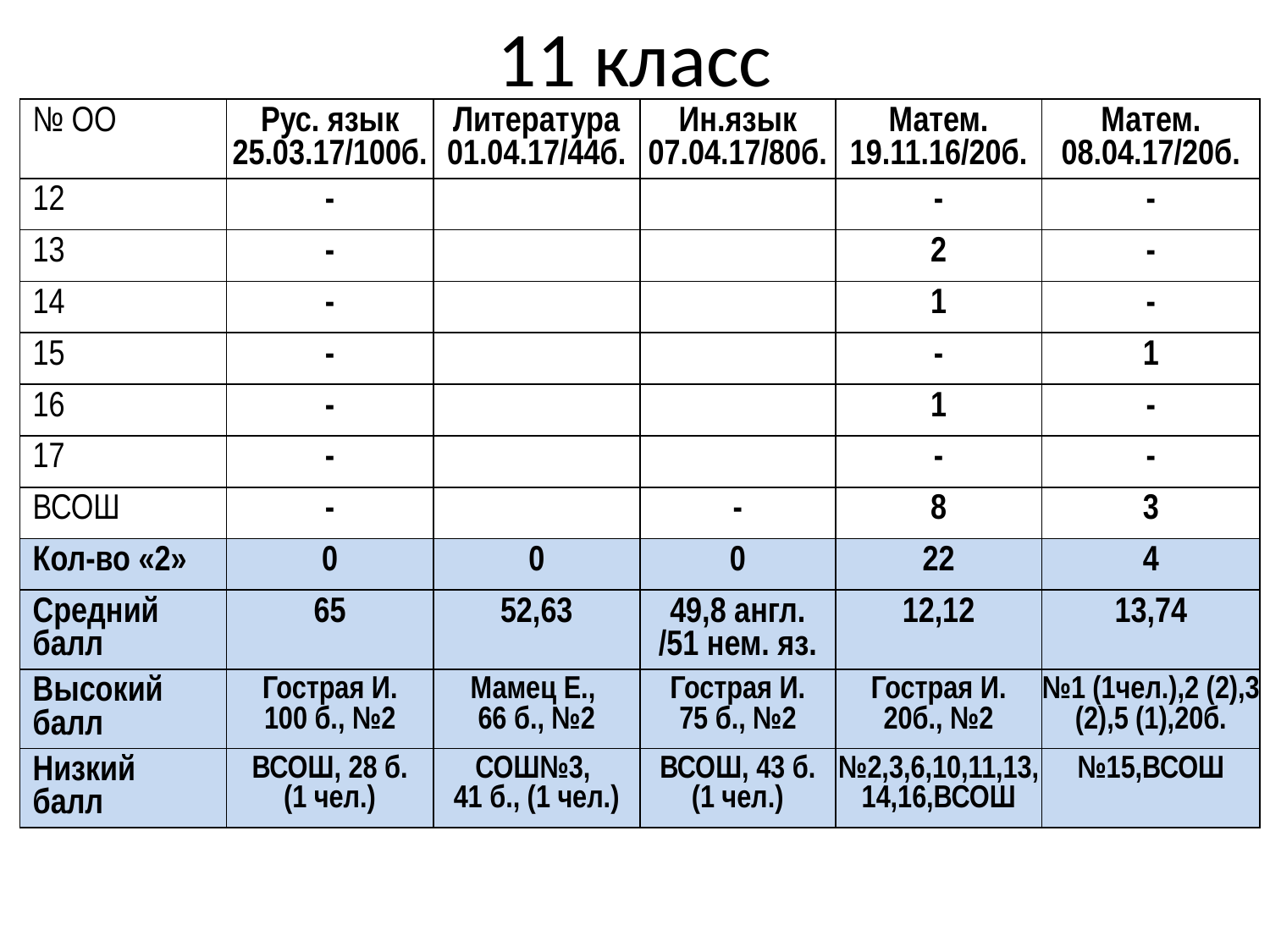

# 11 класс
| № ОО | Рус. язык 25.03.17/100б. | Литература 01.04.17/44б. | Ин.язык 07.04.17/80б. | Матем. 19.11.16/20б. | Матем. 08.04.17/20б. |
| --- | --- | --- | --- | --- | --- |
| 12 | - |  |  | - | - |
| 13 | - |  |  | 2 | - |
| 14 | - |  |  | 1 | - |
| 15 | - |  |  | - | 1 |
| 16 | - |  |  | 1 | - |
| 17 | - |  |  | - | - |
| ВСОШ | - |  | - | 8 | 3 |
| Кол-во «2» | 0 | 0 | 0 | 22 | 4 |
| Средний балл | 65 | 52,63 | 49,8 англ. /51 нем. яз. | 12,12 | 13,74 |
| Высокий балл | Гострая И. 100 б., №2 | Мамец Е., 66 б., №2 | Гострая И. 75 б., №2 | Гострая И. 20б., №2 | №1 (1чел.),2 (2),3 (2),5 (1),20б. |
| Низкий балл | ВСОШ, 28 б. (1 чел.) | СОШ№3, 41 б., (1 чел.) | ВСОШ, 43 б. (1 чел.) | №2,3,6,10,11,13,14,16,ВСОШ | №15,ВСОШ |